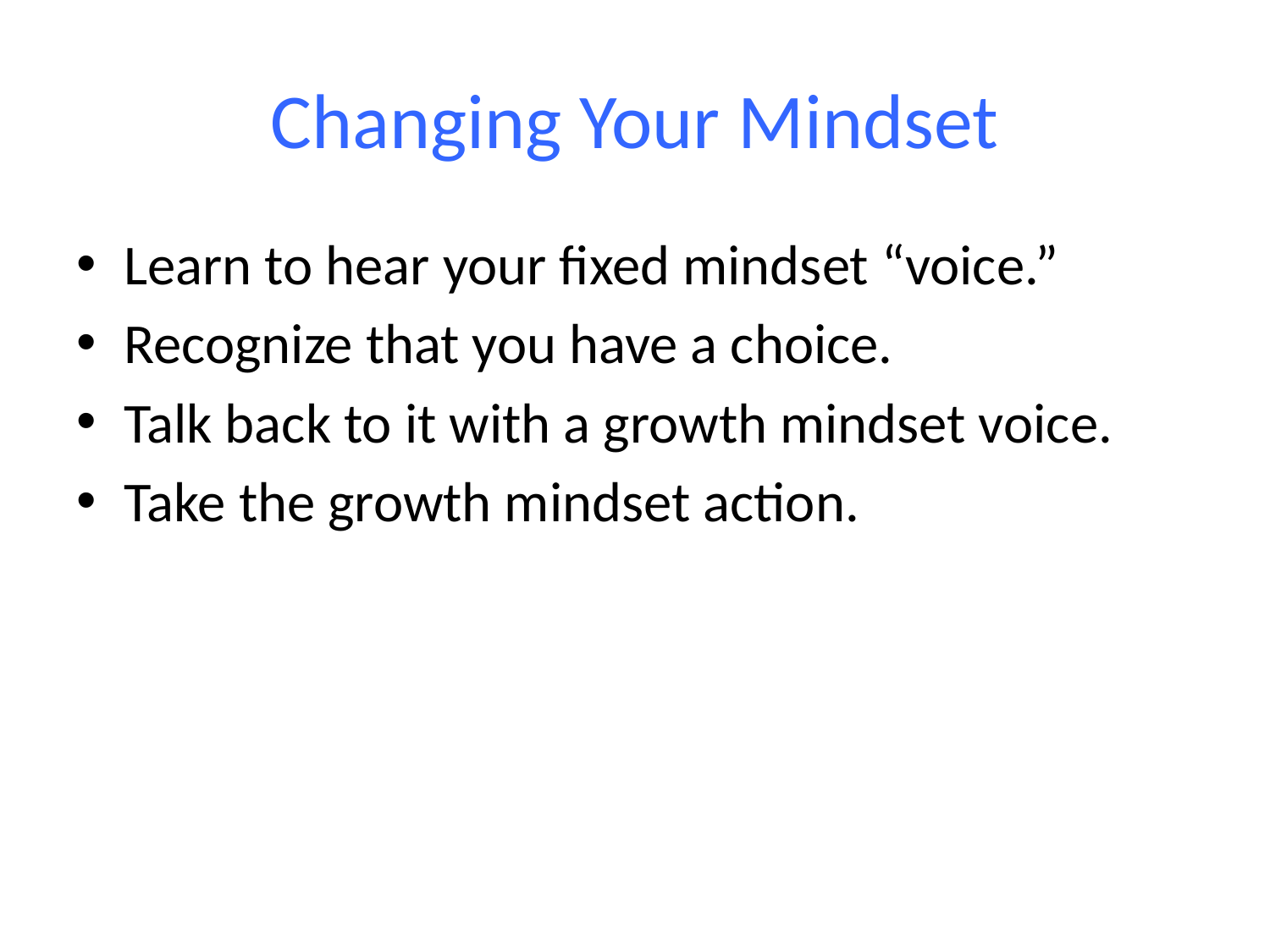

# Changing Your Mindset
Learn to hear your fixed mindset “voice.”
Recognize that you have a choice.
Talk back to it with a growth mindset voice.
Take the growth mindset action.